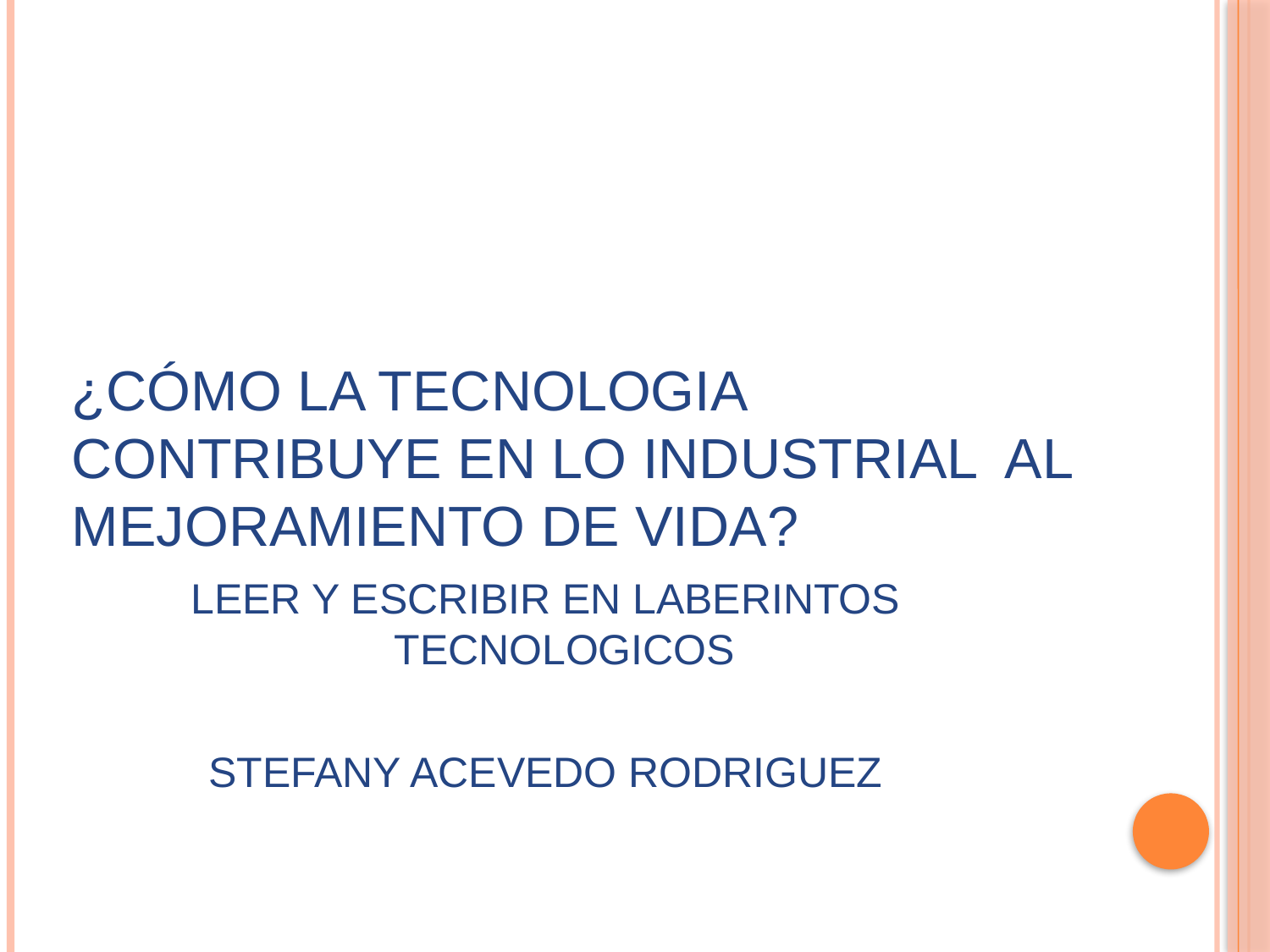

# ¿CÓMO LA TECNOLOGIA CONTRIBUYE EN LO INDUSTRIAL  AL MEJORAMIENTO DE VIDA?
LEER Y ESCRIBIR EN LABERINTOS TECNOLOGICOS

STEFANY ACEVEDO RODRIGUEZ